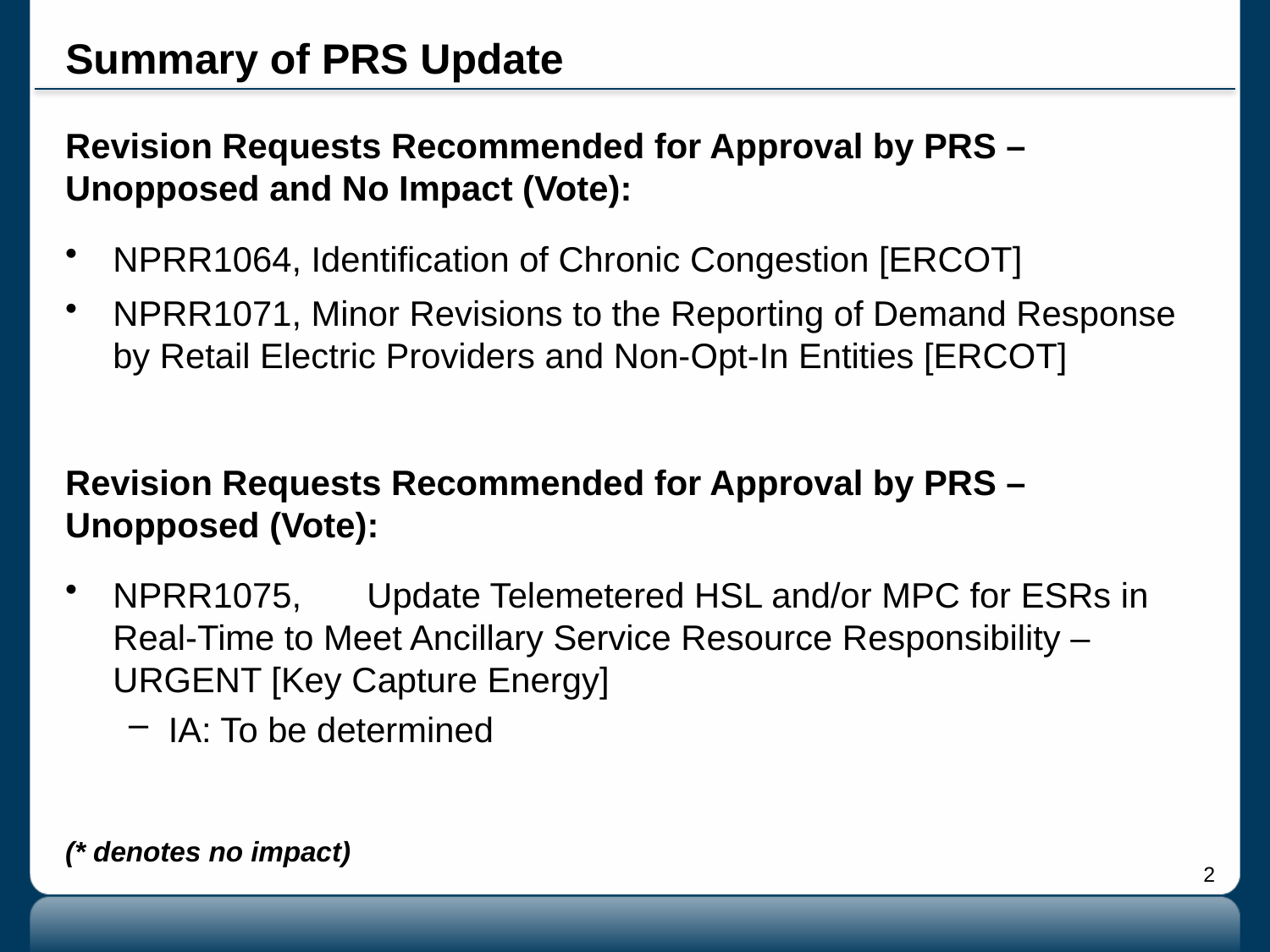

# Summary of PRS Update
Revision Requests Recommended for Approval by PRS – Unopposed and No Impact (Vote):
NPRR1064, Identification of Chronic Congestion [ERCOT]
NPRR1071, Minor Revisions to the Reporting of Demand Response by Retail Electric Providers and Non-Opt-In Entities [ERCOT]

Revision Requests Recommended for Approval by PRS – Unopposed (Vote):
NPRR1075, 	Update Telemetered HSL and/or MPC for ESRs in Real-Time to Meet Ancillary Service Resource Responsibility – URGENT [Key Capture Energy]
IA: To be determined

(* denotes no impact)